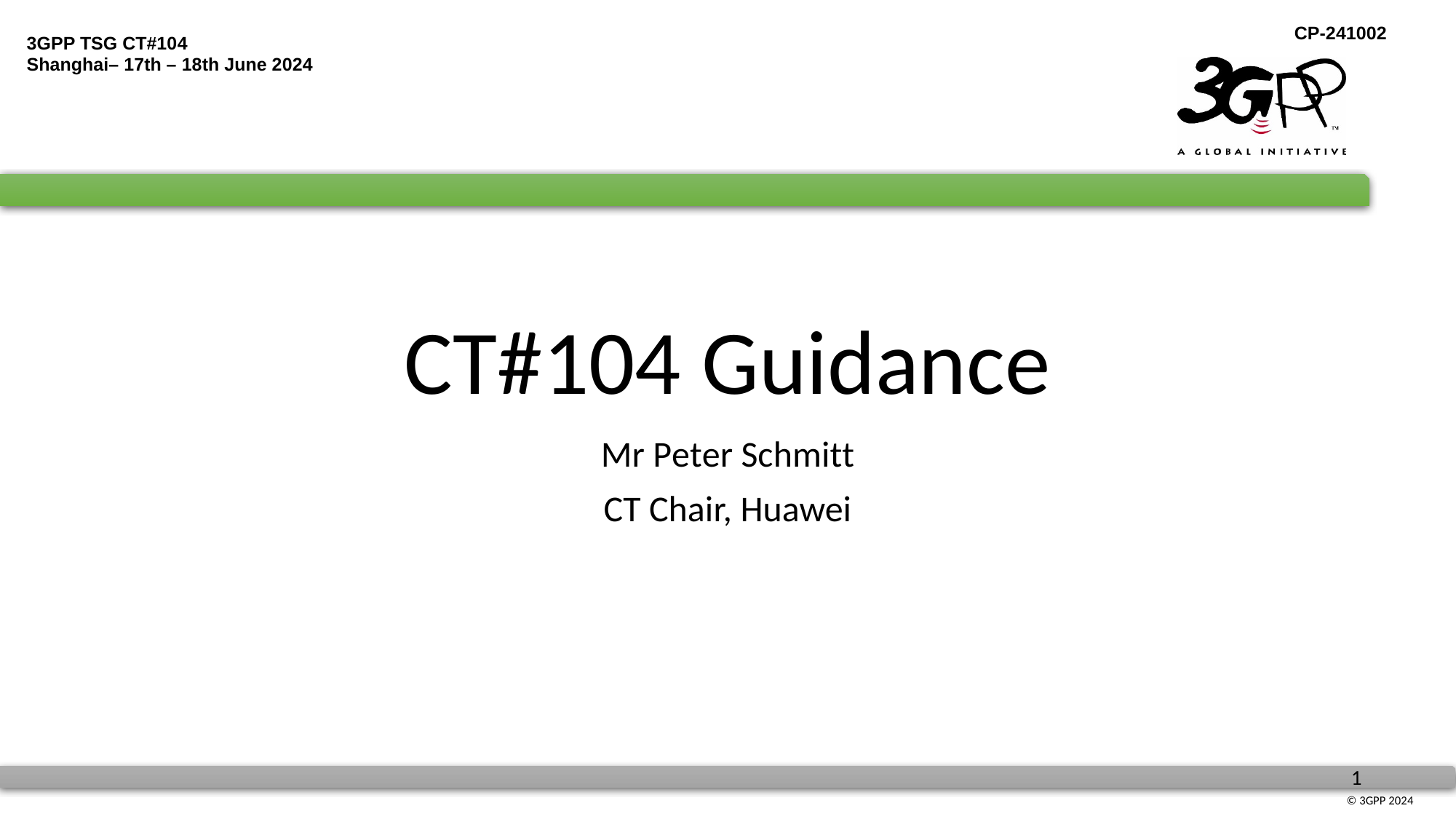

# CT#104 Guidance
Mr Peter Schmitt
CT Chair, Huawei